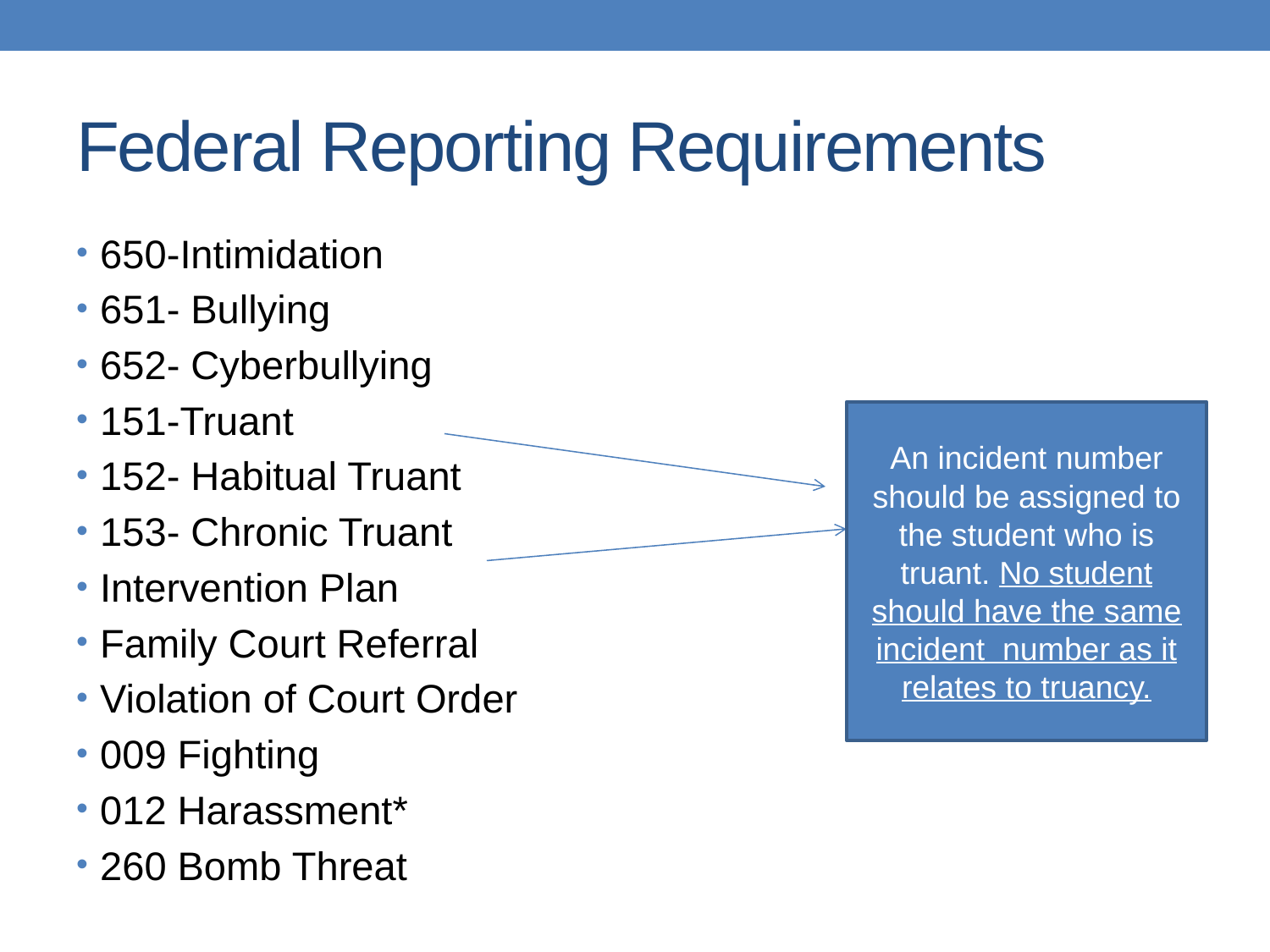

# Federal Reporting Requirements
650-Intimidation
651- Bullying
652- Cyberbullying
151-Truant
152- Habitual Truant
153- Chronic Truant
Intervention Plan
Family Court Referral
Violation of Court Order
009 Fighting
012 Harassment*
260 Bomb Threat

An incident number should be assigned to the student who is truant. No student should have the same incident  number as it relates to truancy.